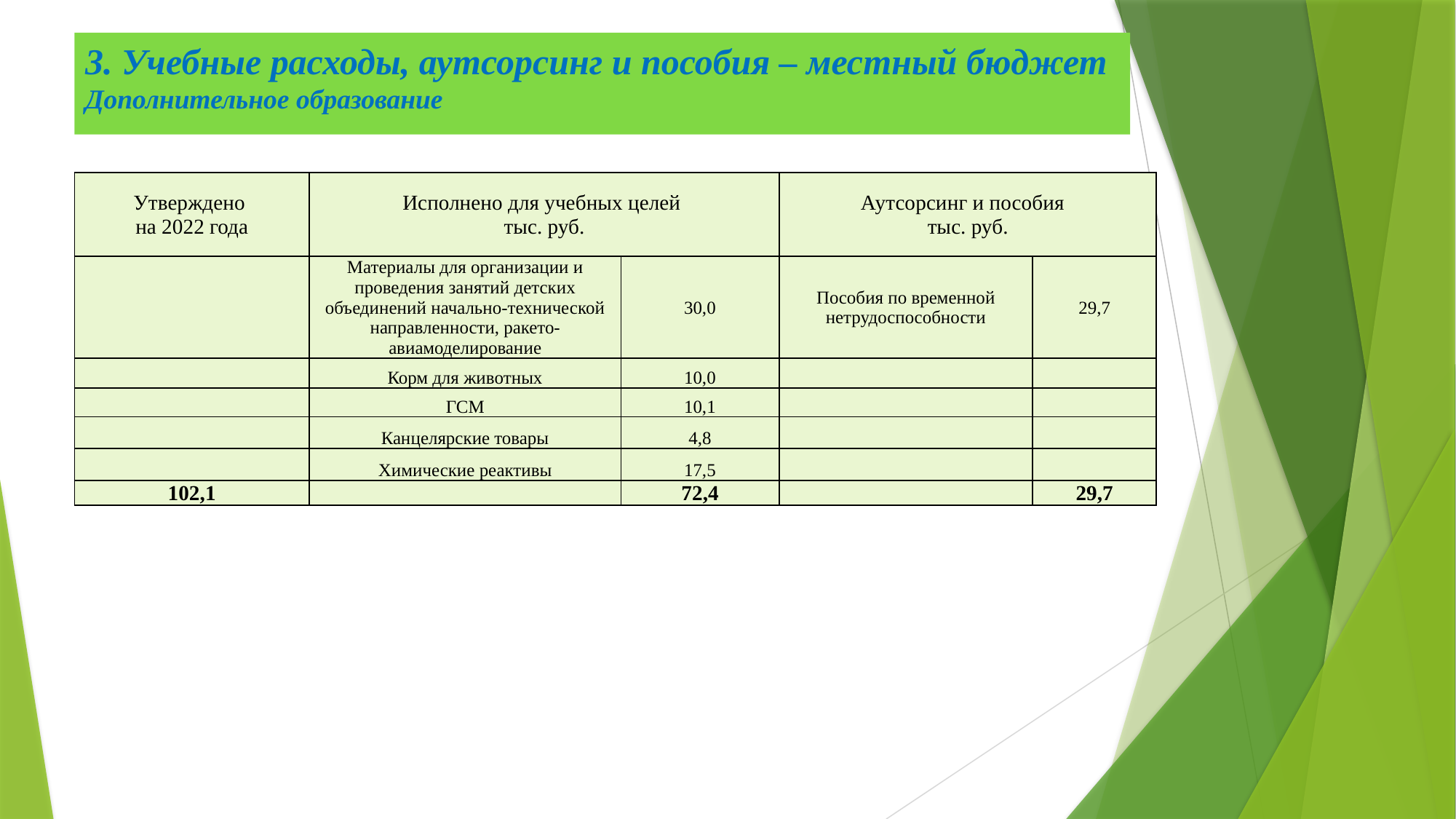

3. Учебные расходы, аутсорсинг и пособия – местный бюджет
Дополнительное образование
| Утверждено на 2022 года | Исполнено для учебных целей тыс. руб. |  | Аутсорсинг и пособия тыс. руб. |  |
| --- | --- | --- | --- | --- |
|  | Материалы для организации и проведения занятий детских объединений начально-технической направленности, ракето-авиамоделирование | 30,0 | Пособия по временной нетрудоспособности | 29,7 |
|  | Корм для животных | 10,0 |  |  |
|  | ГСМ | 10,1 |  |  |
|  | Канцелярские товары | 4,8 |  |  |
|  | Химические реактивы | 17,5 |  |  |
| 102,1 |  | 72,4 |  | 29,7 |